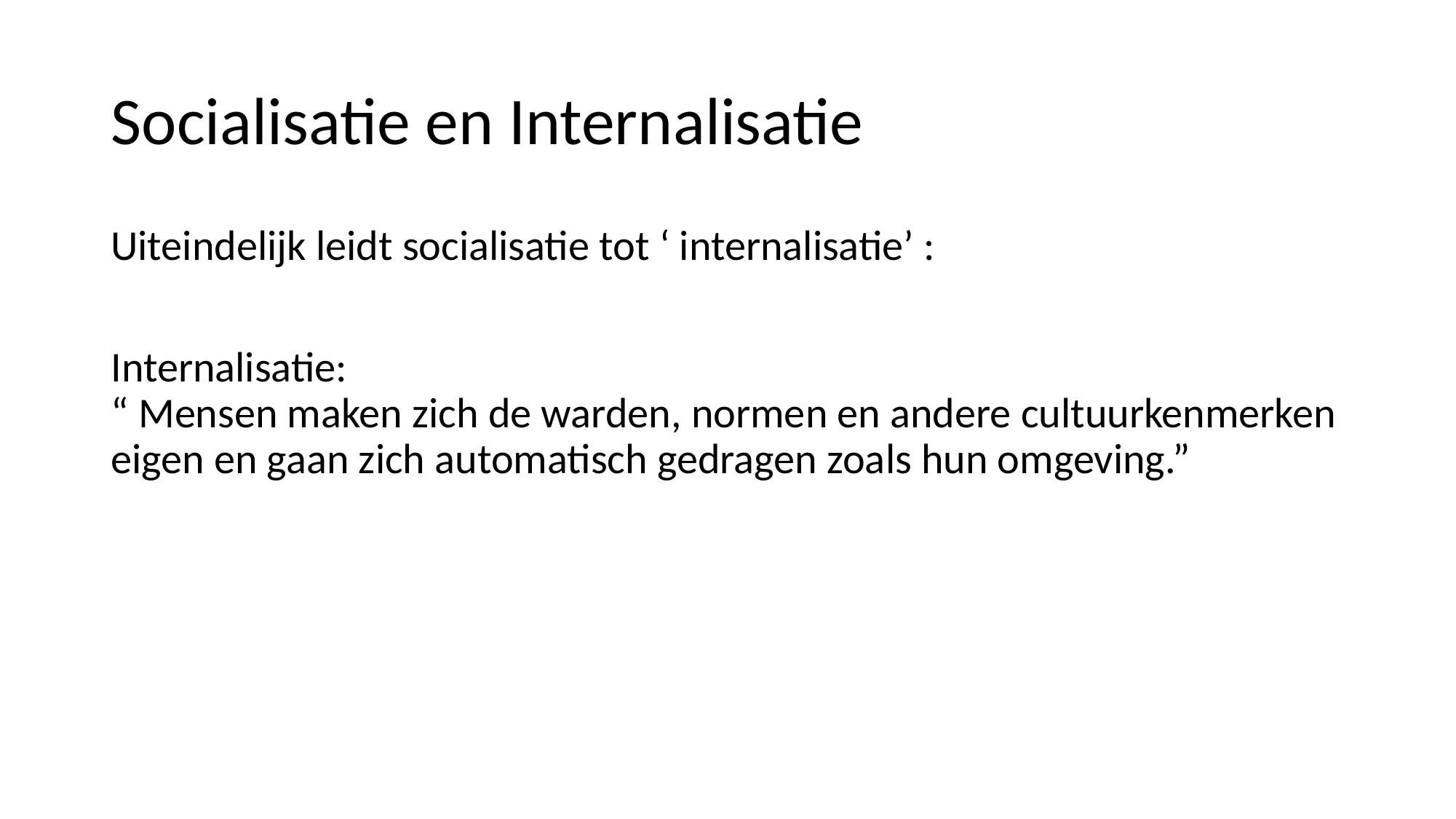

# Socialisatie en Internalisatie
Uiteindelijk leidt socialisatie tot ‘ internalisatie’ :

Internalisatie:
“ Mensen maken zich de warden, normen en andere cultuurkenmerken eigen en gaan zich automatisch gedragen zoals hun omgeving.”